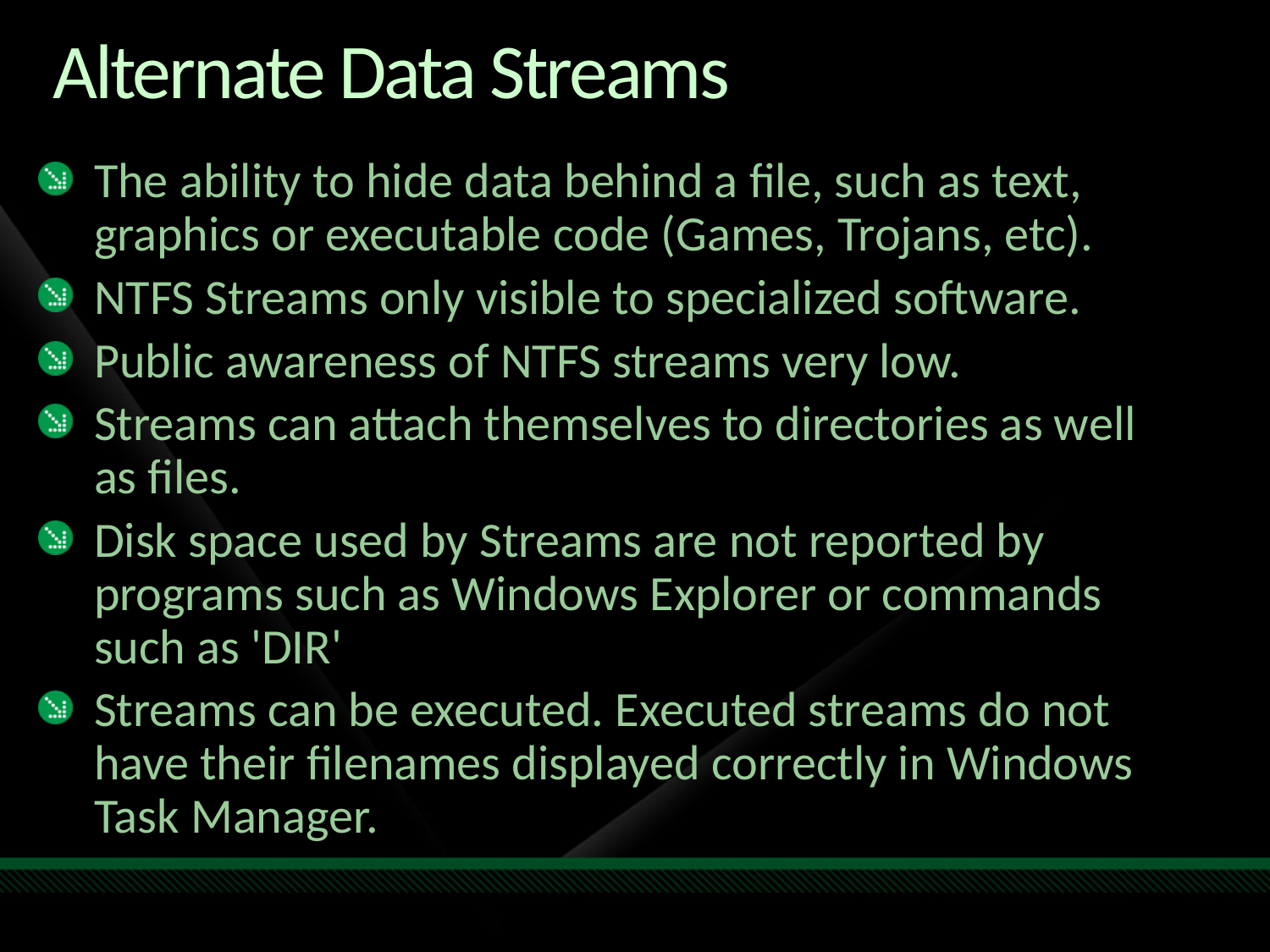

# Alternate Data Streams
The ability to hide data behind a file, such as text, graphics or executable code (Games, Trojans, etc).
NTFS Streams only visible to specialized software.
Public awareness of NTFS streams very low.
Streams can attach themselves to directories as well as files.
Disk space used by Streams are not reported by programs such as Windows Explorer or commands such as 'DIR'
Streams can be executed. Executed streams do not have their filenames displayed correctly in Windows Task Manager.